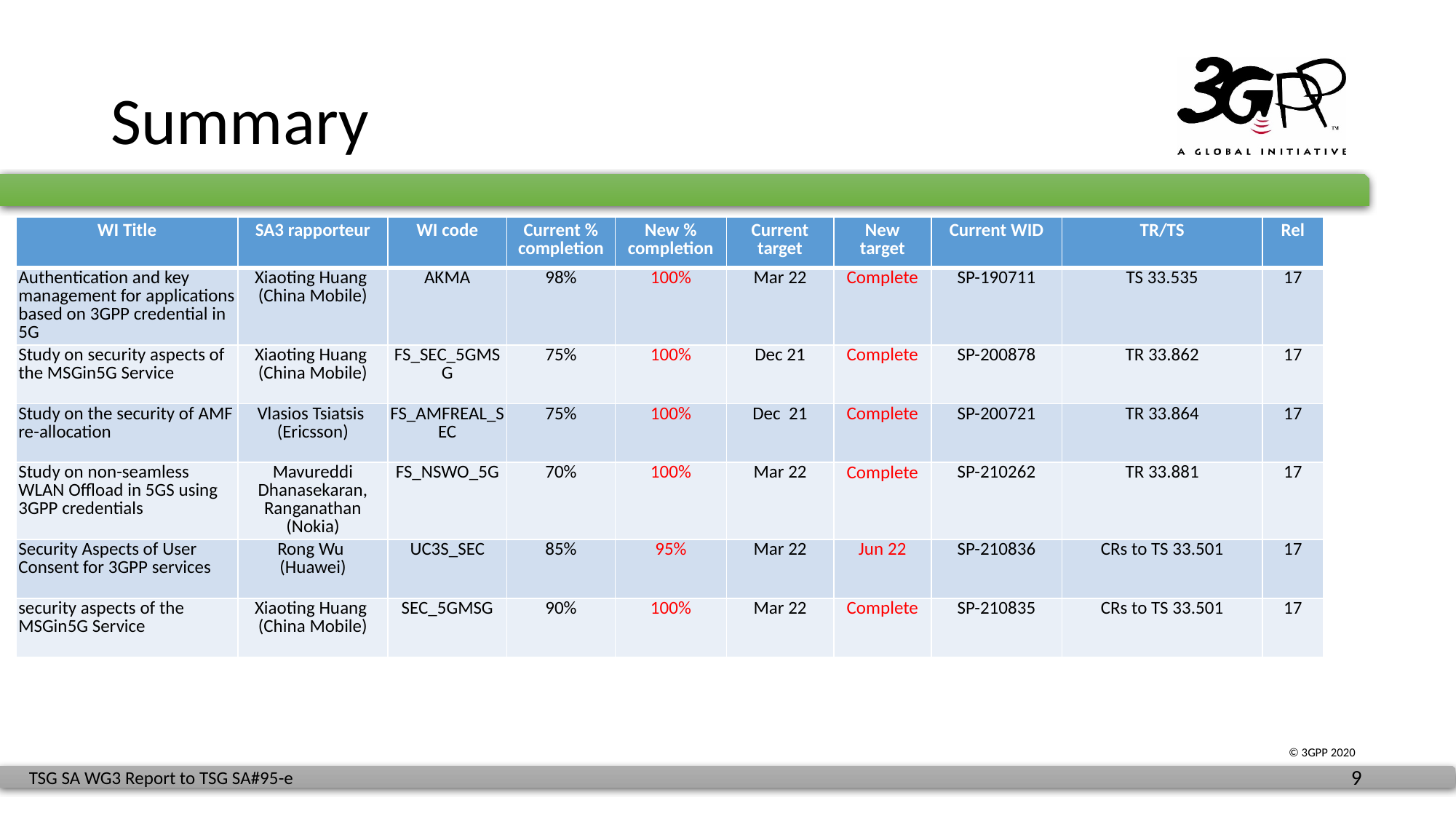

# Summary
| WI Title | SA3 rapporteur | WI code | Current % completion | New % completion | Current target | New target | Current WID | TR/TS | Rel |
| --- | --- | --- | --- | --- | --- | --- | --- | --- | --- |
| Authentication and key management for applications based on 3GPP credential in 5G | Xiaoting Huang (China Mobile) | AKMA | 98% | 100% | Mar 22 | Complete | SP-190711 | TS 33.535 | 17 |
| Study on security aspects of the MSGin5G Service | Xiaoting Huang (China Mobile) | FS\_SEC\_5GMSG | 75% | 100% | Dec 21 | Complete | SP-200878 | TR 33.862 | 17 |
| Study on the security of AMF re-allocation | Vlasios Tsiatsis (Ericsson) | FS\_AMFREAL\_SEC | 75% | 100% | Dec 21 | Complete | SP-200721 | TR 33.864 | 17 |
| Study on non-seamless WLAN Offload in 5GS using 3GPP credentials | Mavureddi Dhanasekaran, Ranganathan (Nokia) | FS\_NSWO\_5G | 70% | 100% | Mar 22 | Complete | SP-210262 | TR 33.881 | 17 |
| Security Aspects of User Consent for 3GPP services | Rong Wu (Huawei) | UC3S\_SEC | 85% | 95% | Mar 22 | Jun 22 | SP-210836 | CRs to TS 33.501 | 17 |
| security aspects of the MSGin5G Service | Xiaoting Huang (China Mobile) | SEC\_5GMSG | 90% | 100% | Mar 22 | Complete | SP-210835 | CRs to TS 33.501 | 17 |